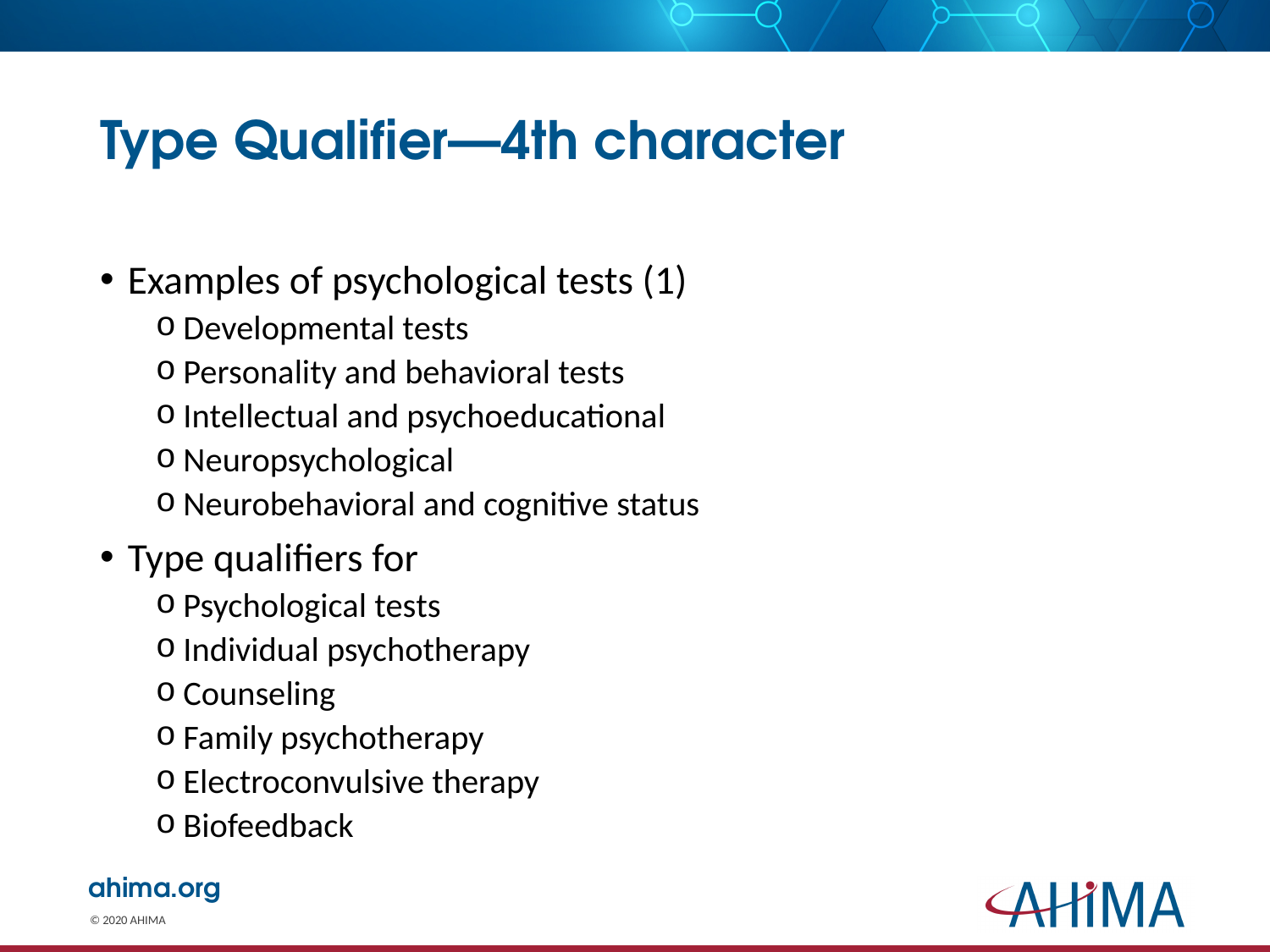

# Type Qualifier—4th character
Examples of psychological tests (1)
Developmental tests
Personality and behavioral tests
Intellectual and psychoeducational
Neuropsychological
Neurobehavioral and cognitive status
Type qualifiers for
Psychological tests
Individual psychotherapy
Counseling
Family psychotherapy
Electroconvulsive therapy
Biofeedback